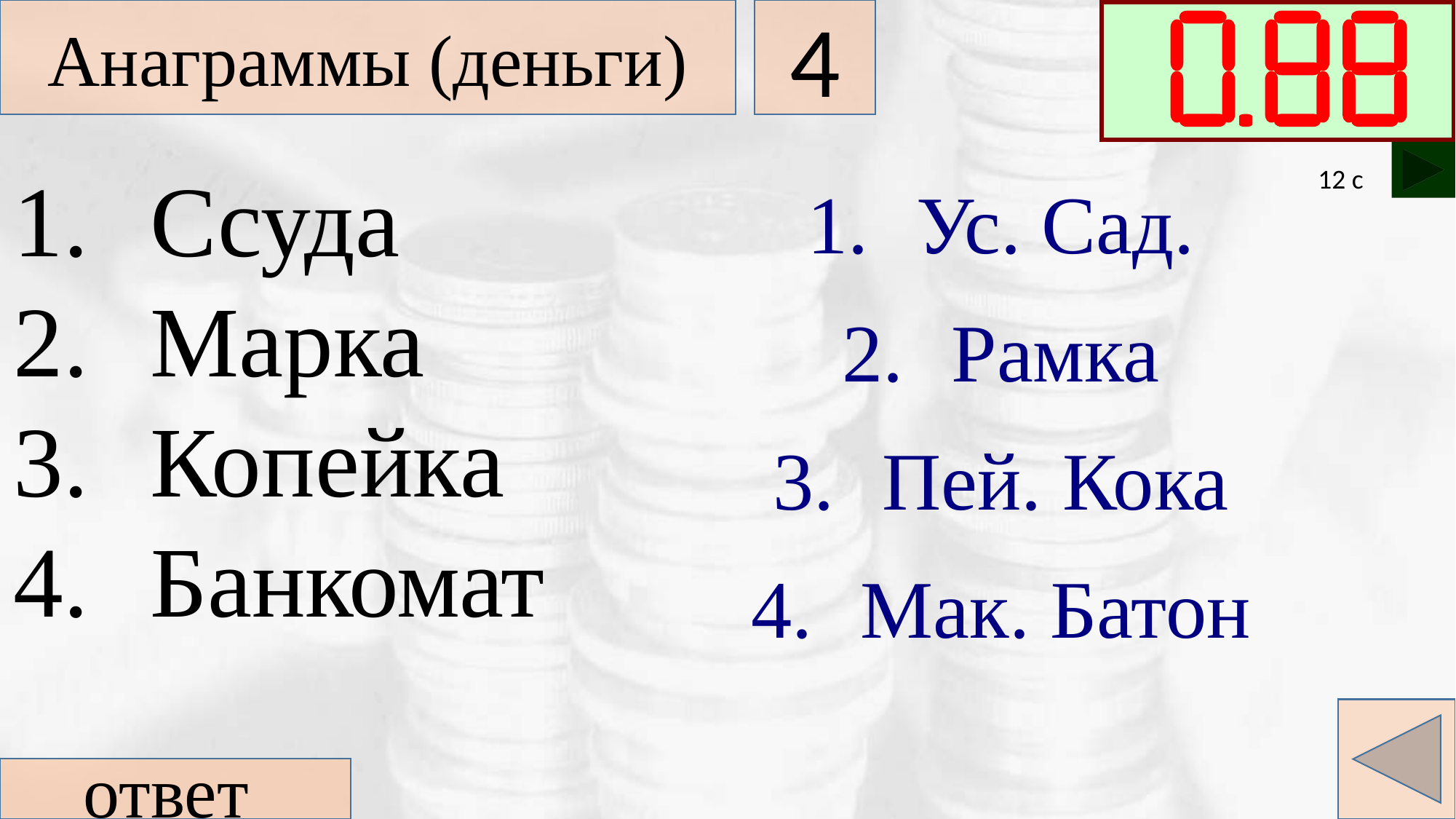

Анаграммы (деньги)
4

Ссуда
Марка
Копейка
Банкомат
Ус. Сад.
Рамка
Пей. Кока
Мак. Батон

12 с

ответ